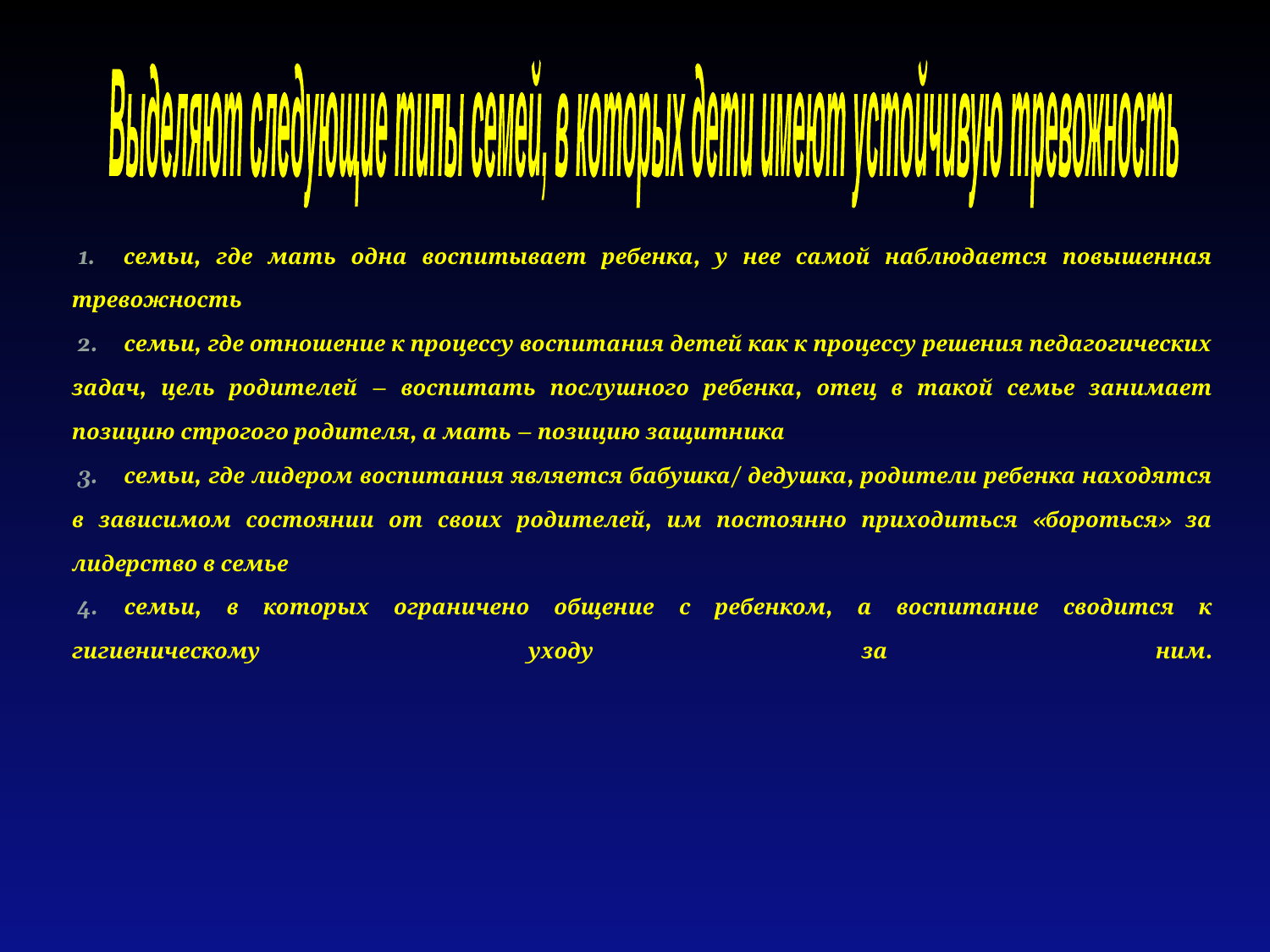

Выделяют следующие типы семей, в которых дети имеют устойчивую тревожность
семьи, где мать одна воспитывает ребенка, у нее самой наблюдается повышенная тревожность
семьи, где отношение к процессу воспитания детей как к процессу решения педагогических задач, цель родителей – воспитать послушного ребенка, отец в такой семье занимает позицию строгого родителя, а мать – позицию защитника
семьи, где лидером воспитания является бабушка/ дедушка, родители ребенка находятся в зависимом состоянии от своих родителей, им постоянно приходиться «бороться» за лидерство в семье
семьи, в которых ограничено общение с ребенком, а воспитание сводится к гигиеническому уходу за ним.